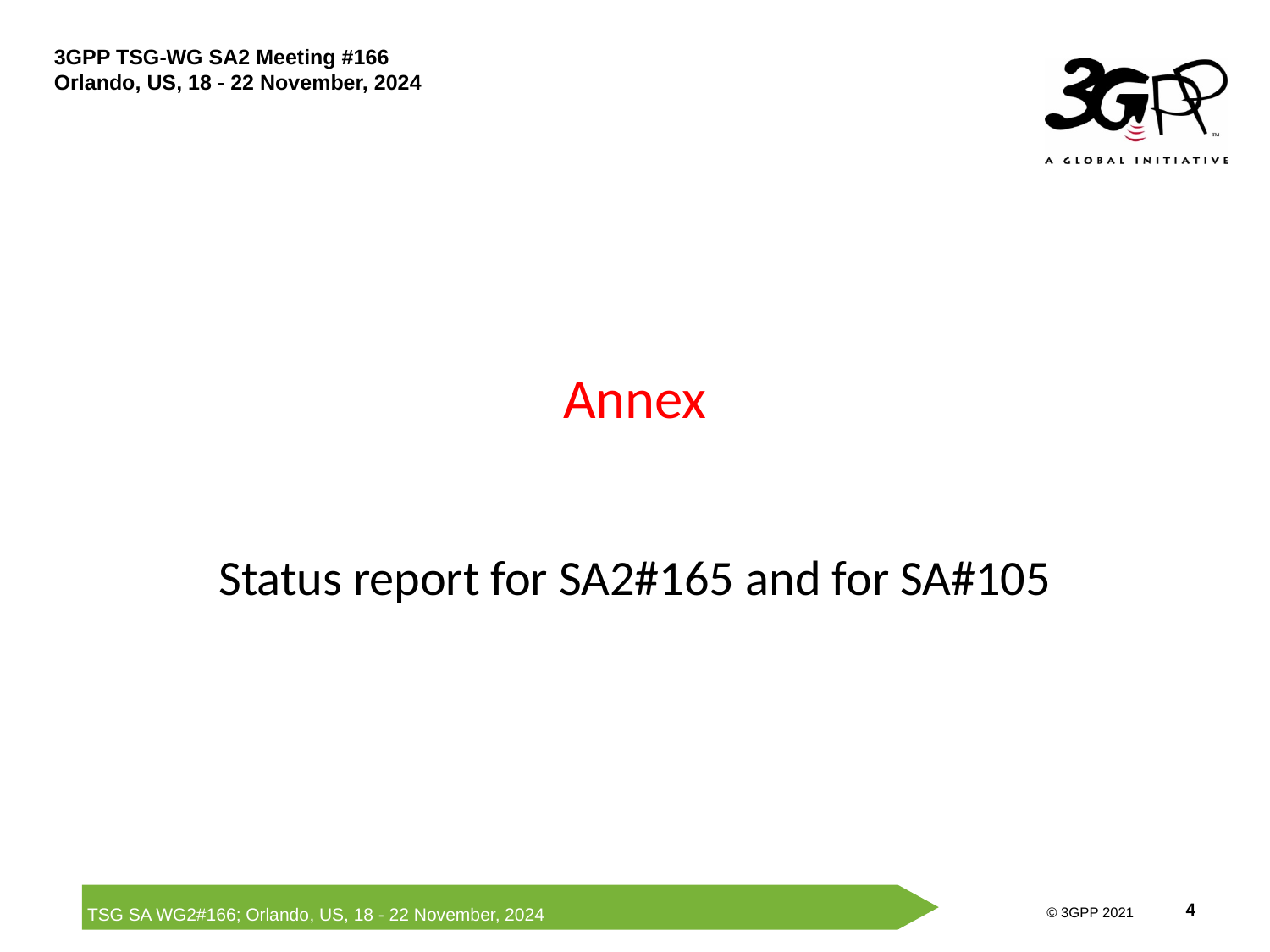

# Annex
Status report for SA2#165 and for SA#105